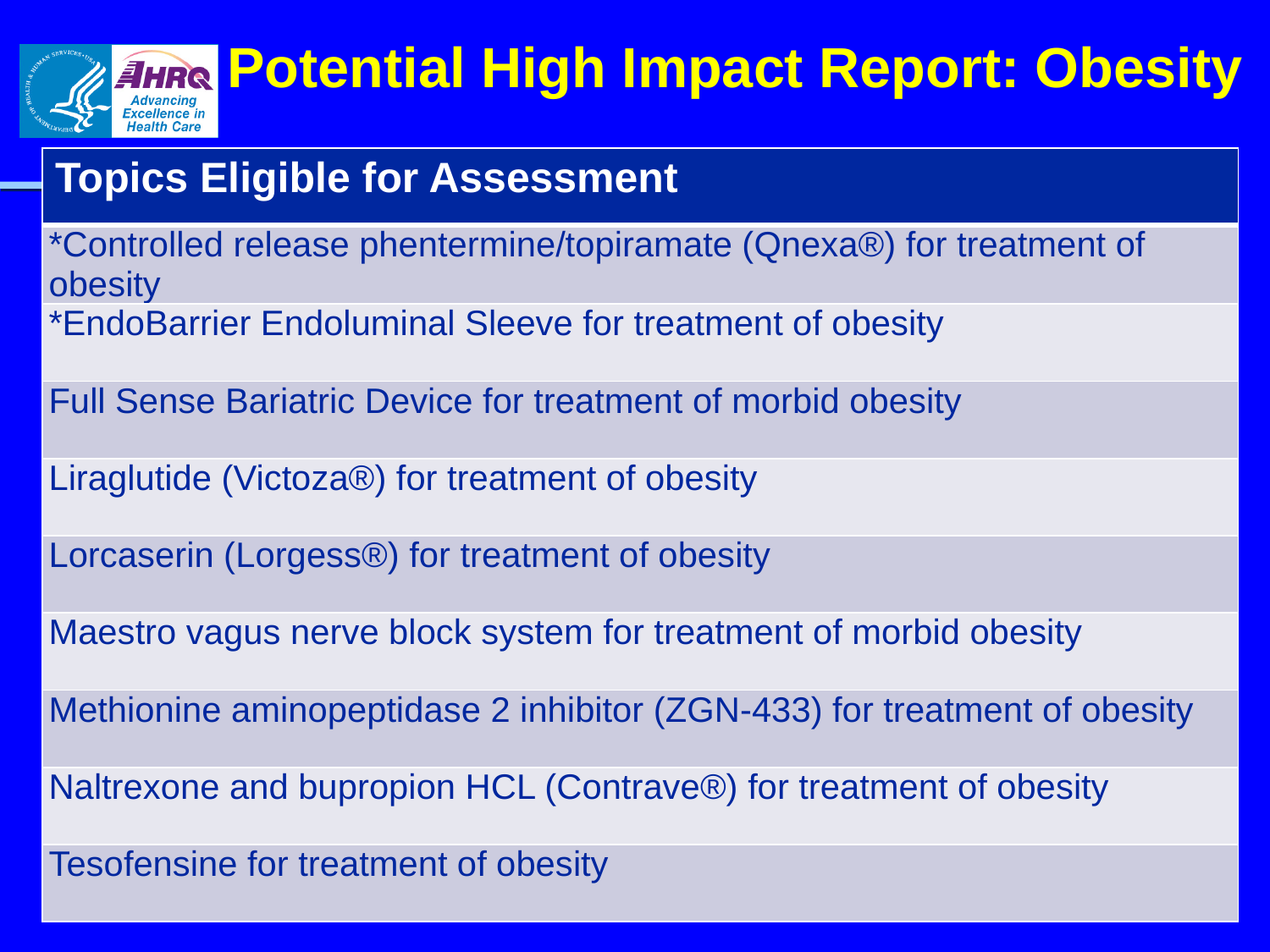

Potential High Impact Report: Obesity
| Topics Eligible for Assessment |
| --- |
| \*Controlled release phentermine/topiramate (Qnexa®) for treatment of obesity |
| \*EndoBarrier Endoluminal Sleeve for treatment of obesity |
| Full Sense Bariatric Device for treatment of morbid obesity |
| Liraglutide (Victoza®) for treatment of obesity |
| Lorcaserin (Lorgess®) for treatment of obesity |
| Maestro vagus nerve block system for treatment of morbid obesity |
| Methionine aminopeptidase 2 inhibitor (ZGN-433) for treatment of obesity |
| Naltrexone and bupropion HCL (Contrave®) for treatment of obesity |
| Tesofensine for treatment of obesity |